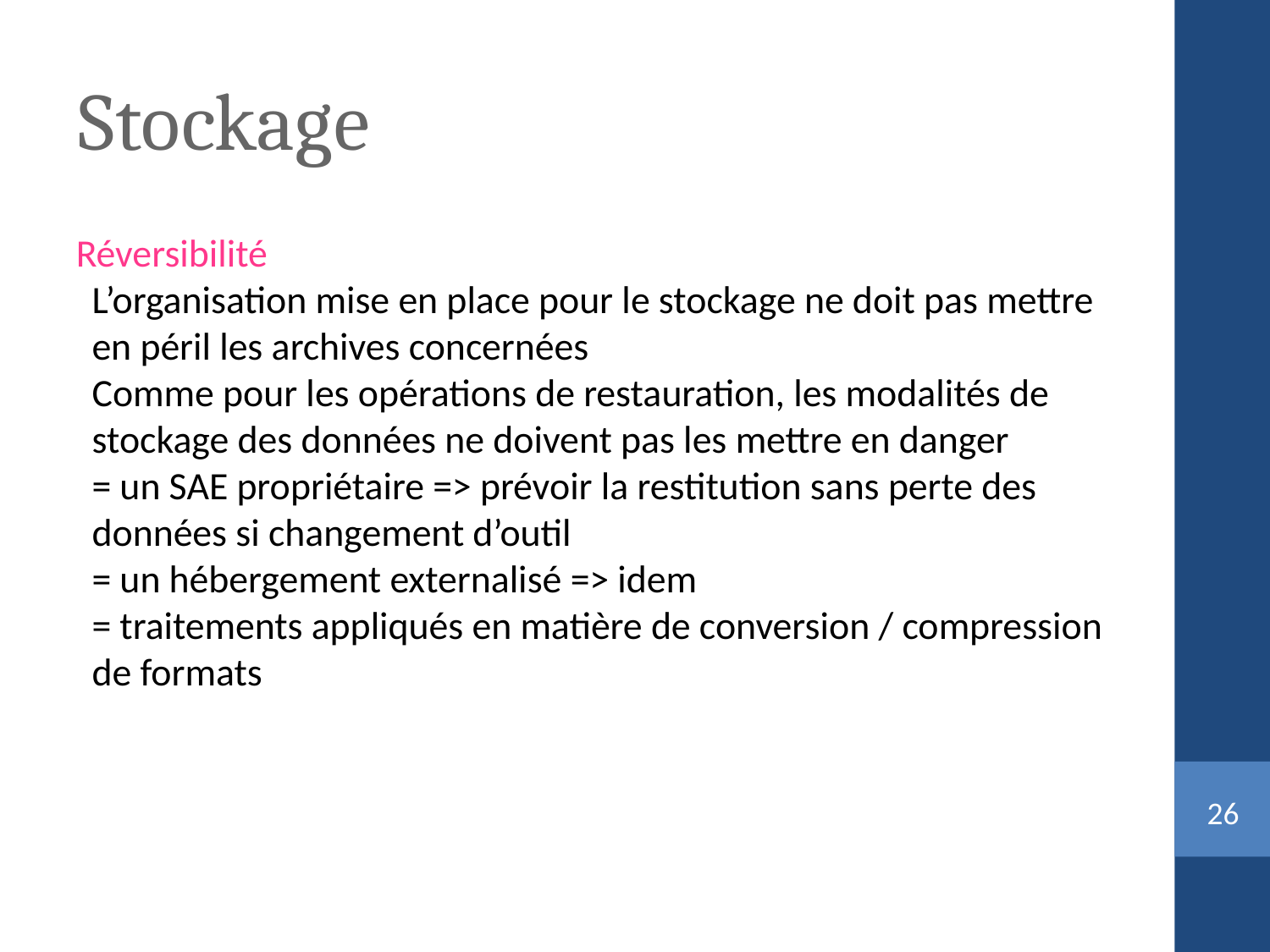

Stockage
Réversibilité
L’organisation mise en place pour le stockage ne doit pas mettre en péril les archives concernées
Comme pour les opérations de restauration, les modalités de stockage des données ne doivent pas les mettre en danger
= un SAE propriétaire => prévoir la restitution sans perte des données si changement d’outil
= un hébergement externalisé => idem
= traitements appliqués en matière de conversion / compression de formats
26